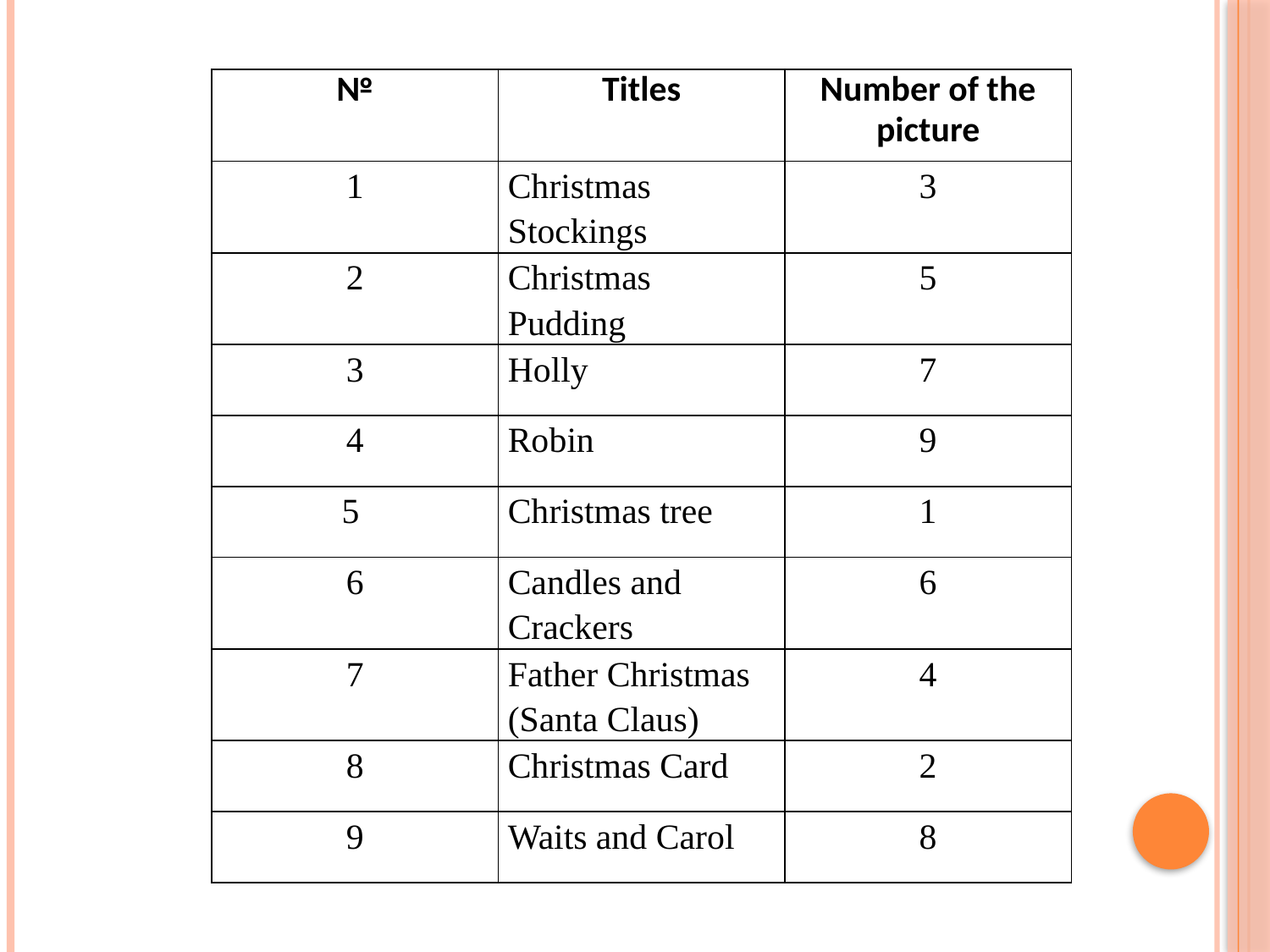

| № | Titles | Number of the picture |
| --- | --- | --- |
| 1 | Christmas Stockings | 3 |
| 2 | Christmas Pudding | 5 |
| 3 | Holly | 7 |
| 4 | Robin | 9 |
| 5 | Christmas tree | 1 |
| 6 | Candles and Crackers | 6 |
| 7 | Father Christmas (Santa Claus) | 4 |
| 8 | Christmas Card | 2 |
| 9 | Waits and Carol | 8 |